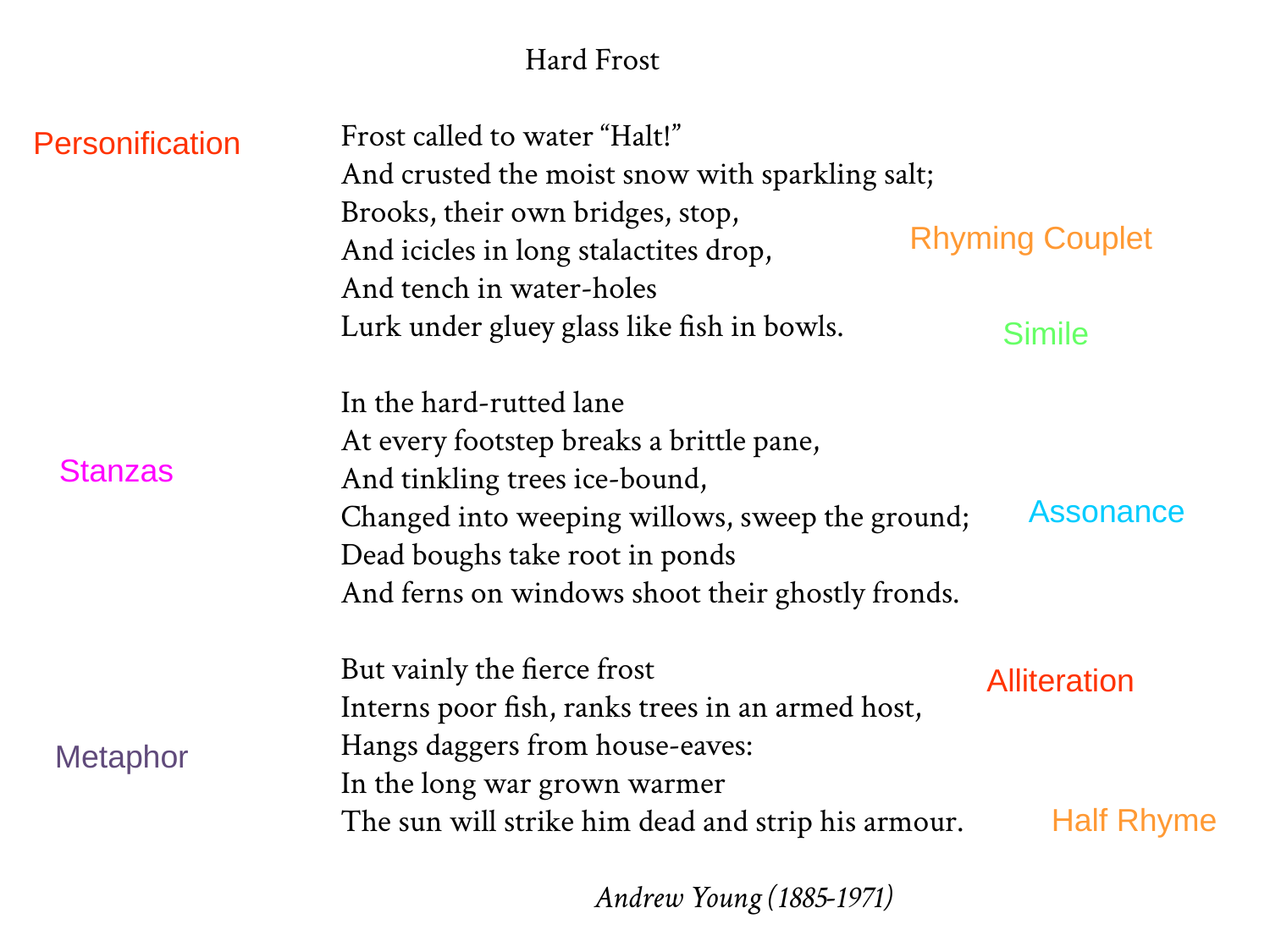

Hard Frost

Frost called to water “Halt!”
And crusted the moist snow with sparkling salt;
Brooks, their own bridges, stop,
And icicles in long stalactites drop,
And tench in water-holes
Lurk under gluey glass like fish in bowls.

In the hard-rutted lane
At every footstep breaks a brittle pane,
And tinkling trees ice-bound,
Changed into weeping willows, sweep the ground;
Dead boughs take root in ponds
And ferns on windows shoot their ghostly fronds.

But vainly the fierce frost
Interns poor fish, ranks trees in an armed host,
Hangs daggers from house-eaves:
In the long war grown warmer
The sun will strike him dead and strip his armour.

		Andrew Young (1885-1971)

Personification
Rhyming Couplet
Simile
Stanzas
Assonance
Alliteration

Metaphor
Half Rhyme